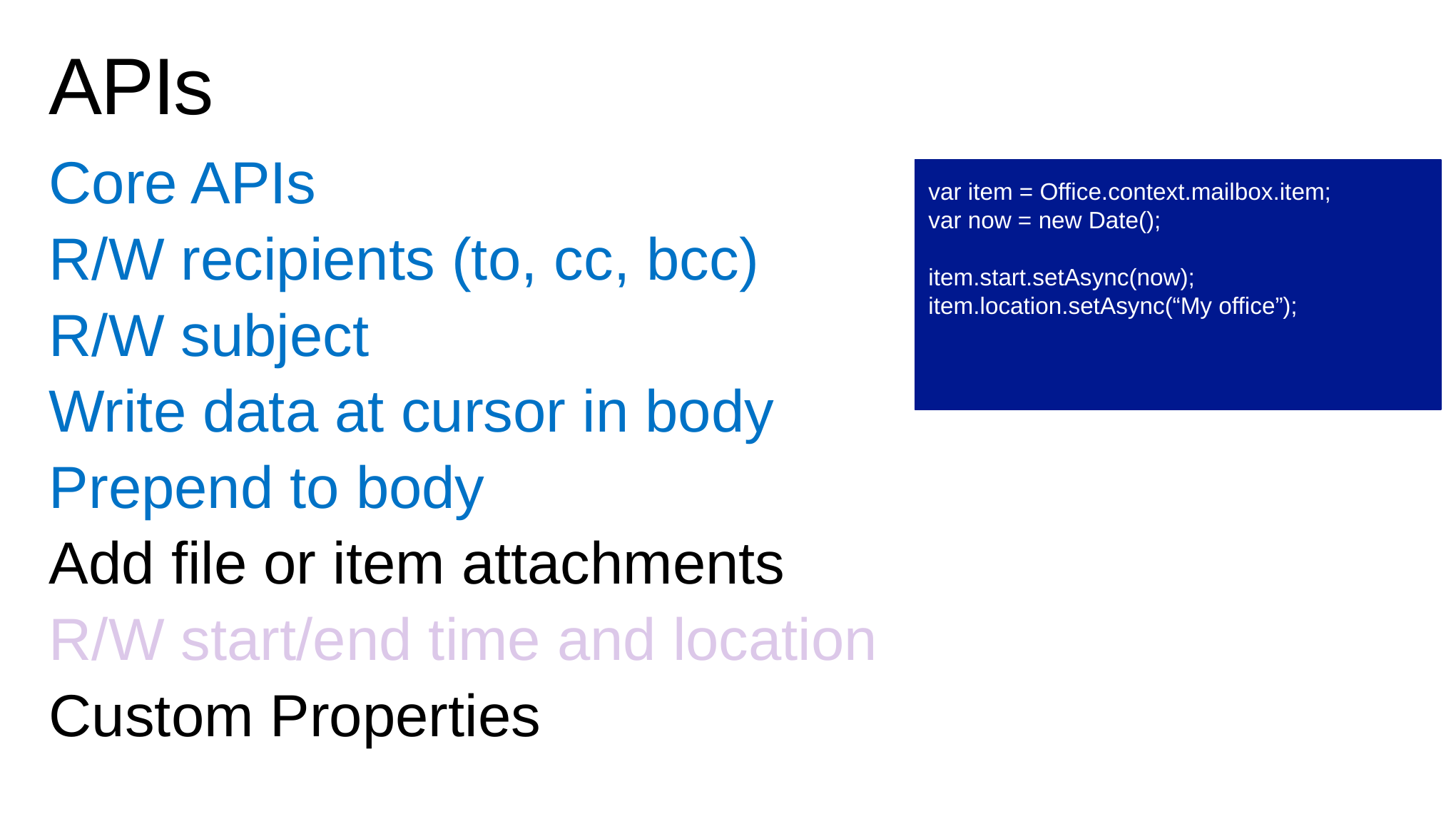

# APIs
Core APIs
R/W recipients (to, cc, bcc)
R/W subject
Write data at cursor in body
Prepend to body
Add file or item attachments
R/W start/end time and location
Custom Properties
var item = Office.context.mailbox.item;
var now = new Date();

item.start.setAsync(now);
item.location.setAsync(“My office”);